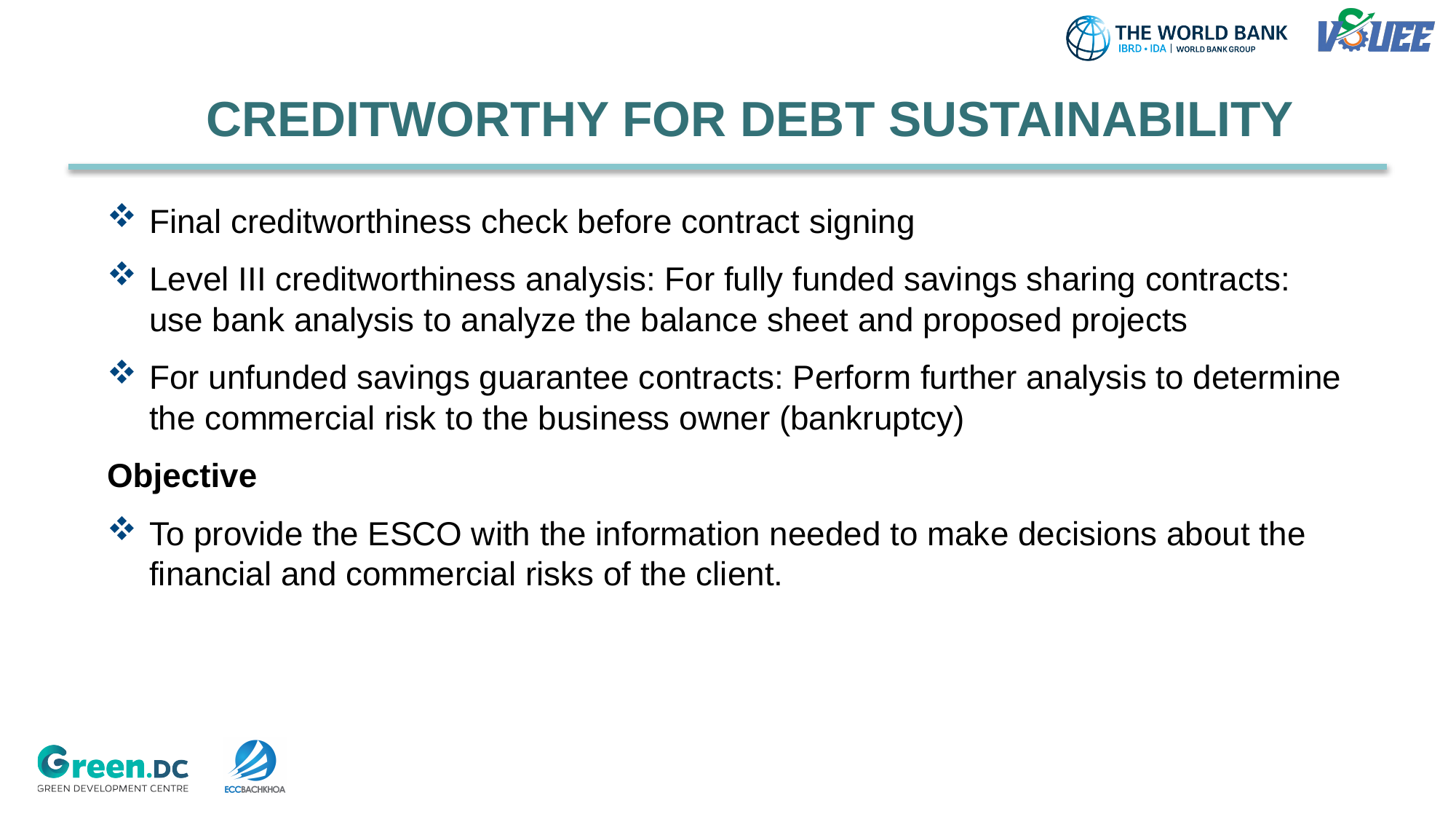

# CREDITWORTHY FOR DEBT Sustainability
Final creditworthiness check before contract signing
Level III creditworthiness analysis: For fully funded savings sharing contracts: use bank analysis to analyze the balance sheet and proposed projects
For unfunded savings guarantee contracts: Perform further analysis to determine the commercial risk to the business owner (bankruptcy)
Objective
To provide the ESCO with the information needed to make decisions about the financial and commercial risks of the client.